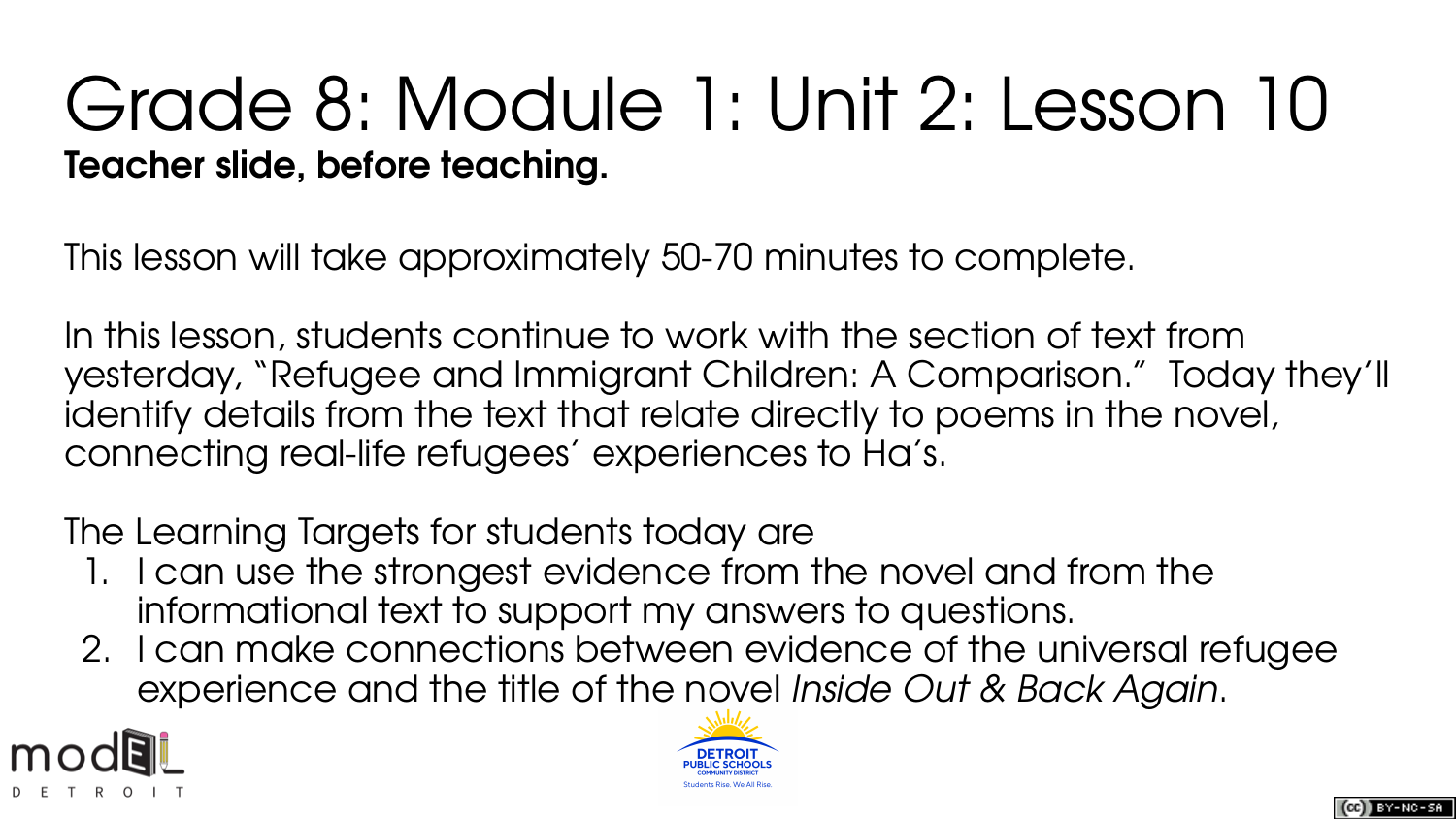

# Grade 8: Module 1: Unit 2: Lesson 10 Teacher slide, before teaching.

This lesson will take approximately 50-70 minutes to complete.
In this lesson, students continue to work with the section of text from yesterday, “Refugee and Immigrant Children: A Comparison.”  Today they’ll identify details from the text that relate directly to poems in the novel, connecting real-life refugees’ experiences to Ha’s.

The Learning Targets for students today are
I can use the strongest evidence from the novel and from the informational text to support my answers to questions.
I can make connections between evidence of the universal refugee experience and the title of the novel Inside Out & Back Again.